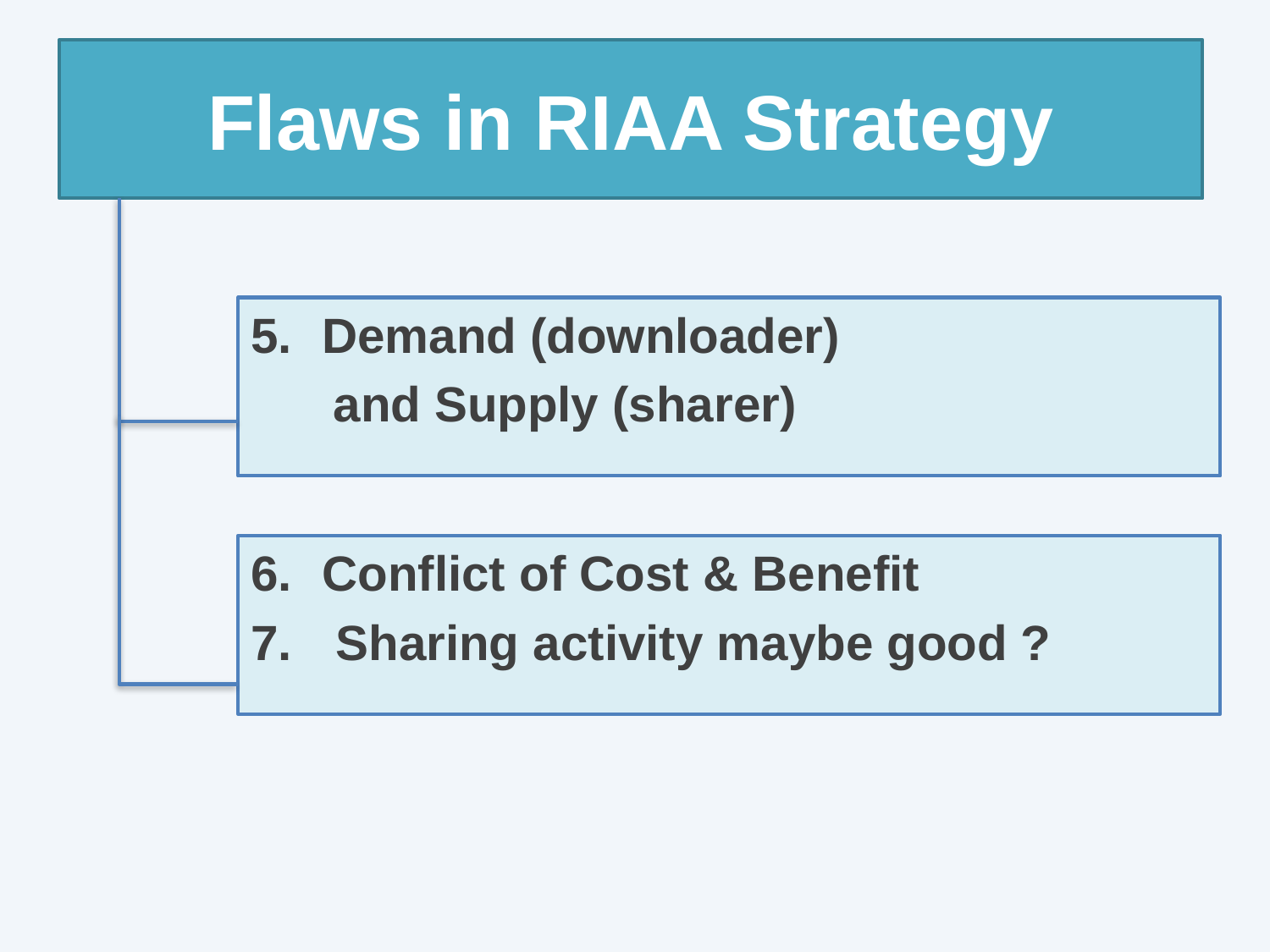

Flaws in RIAA Strategy
Demand (downloader)
      and Supply (sharer)
Conflict of Cost & Benefit
 Sharing activity maybe good ?